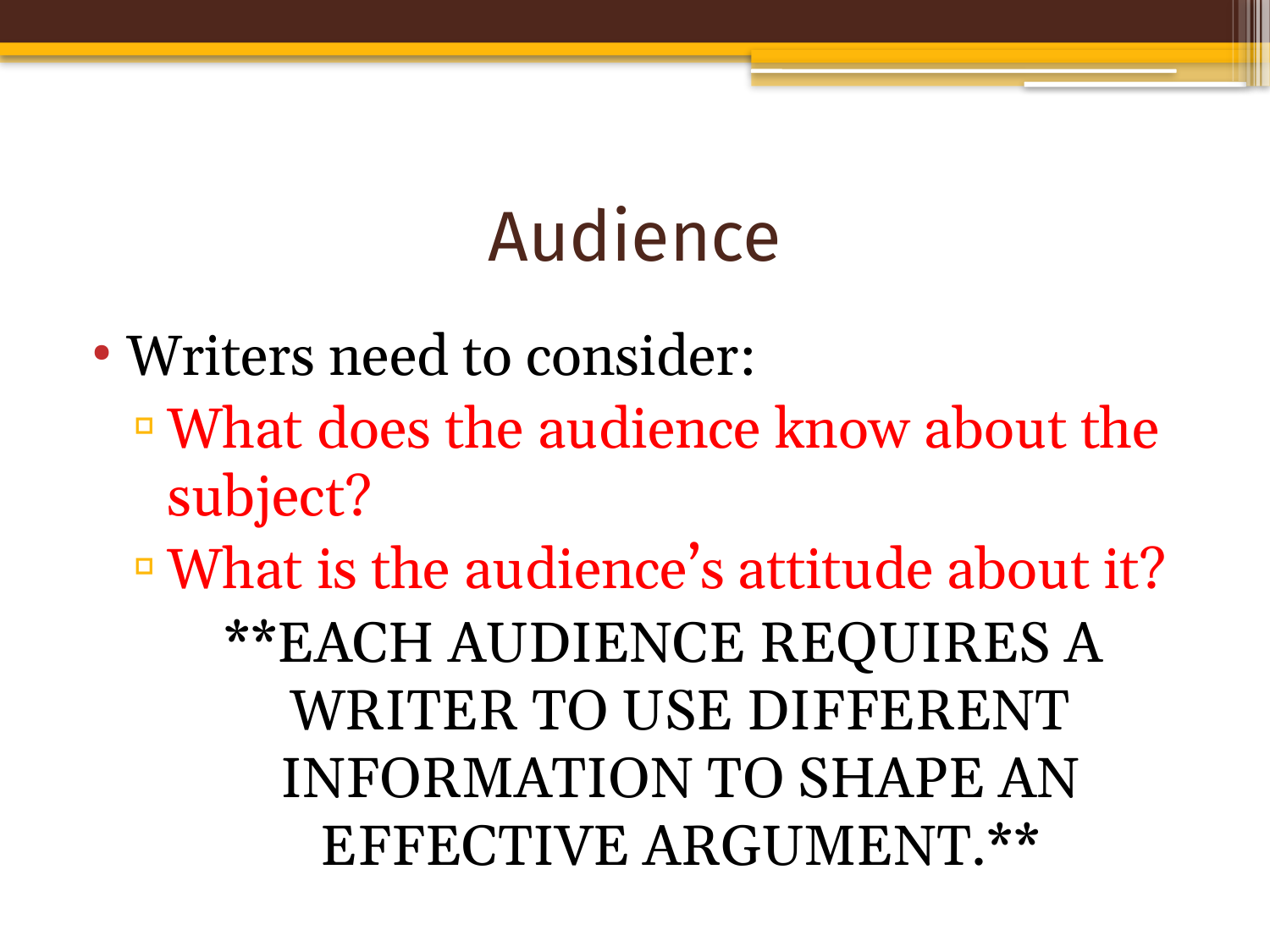

# Audience
Writers need to consider:
What does the audience know about the subject?
What is the audience’s attitude about it?
**EACH AUDIENCE REQUIRES A WRITER TO USE DIFFERENT INFORMATION TO SHAPE AN EFFECTIVE ARGUMENT.**